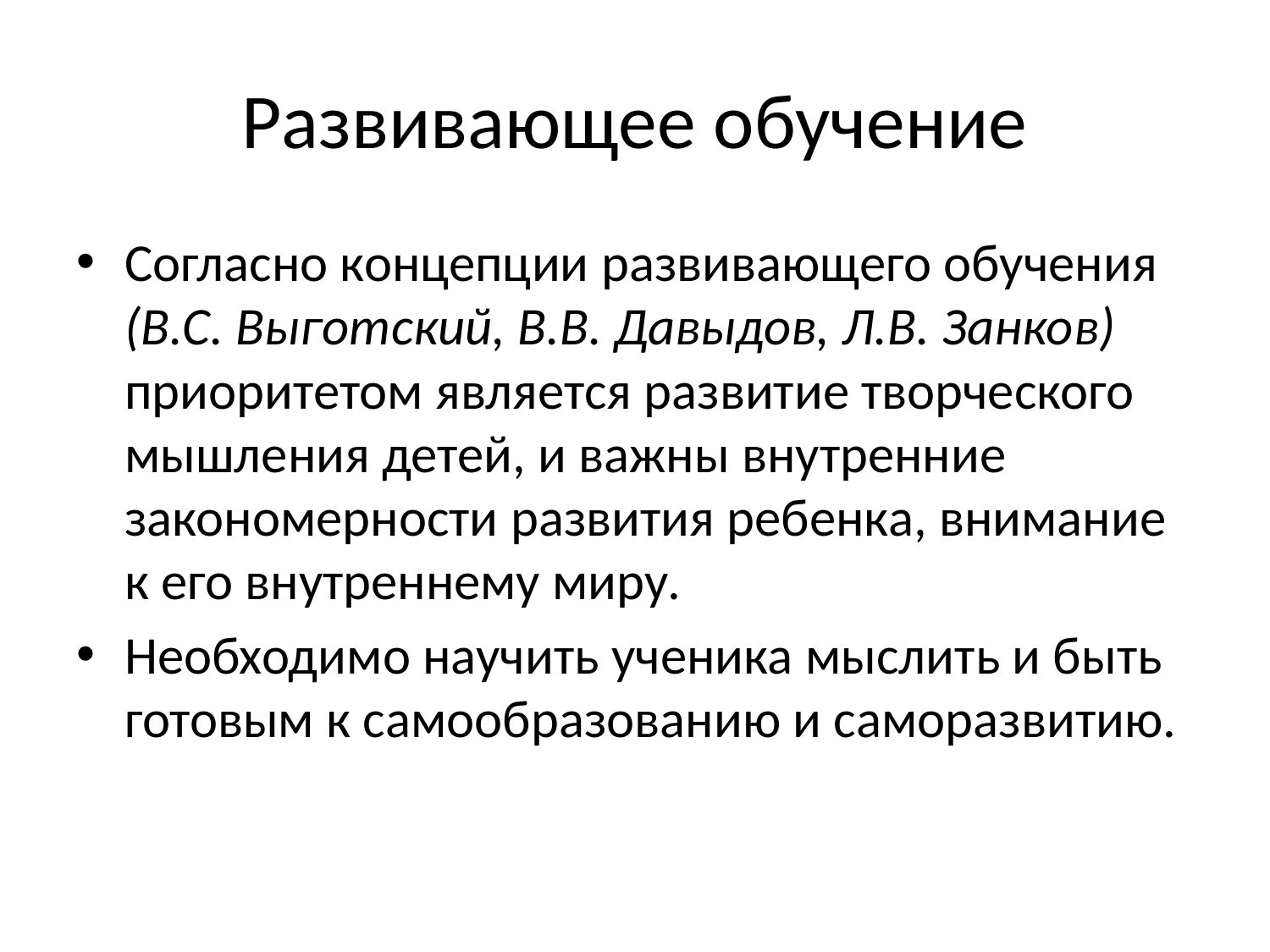

# Развивающее обучение
Согласно концепции развивающего обучения (В.С. Выготский, В.В. Давыдов, Л.В. Занков) приоритетом является развитие творческого мышления детей, и важны внутренние закономерности развития ребенка, внимание к его внутреннему миру.
Необходимо научить ученика мыслить и быть готовым к самообразованию и саморазвитию.